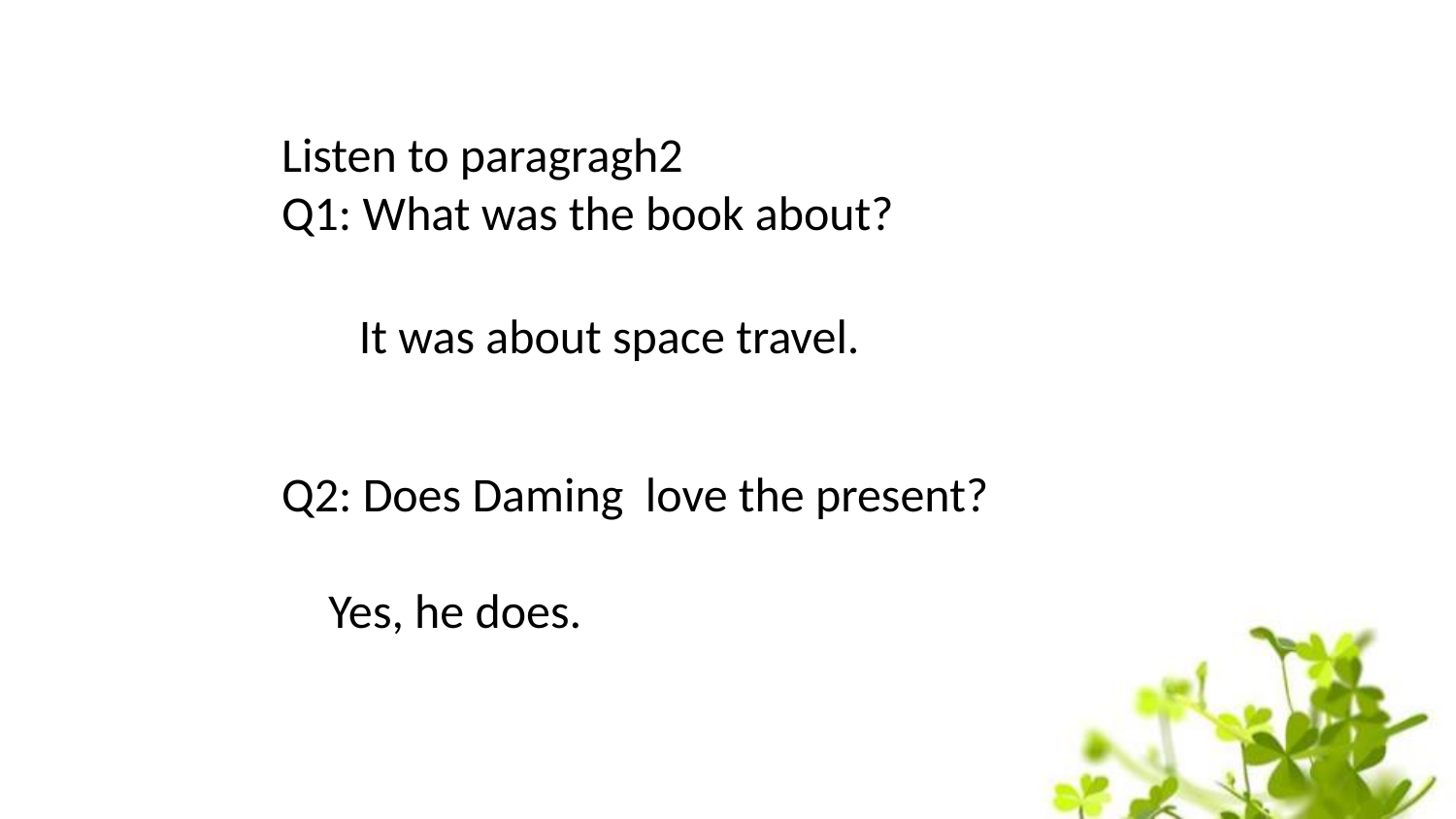

Listen to paragragh2
Q1: What was the book about?
It was about space travel.
Q2: Does Daming  love the present?
Yes, he does.